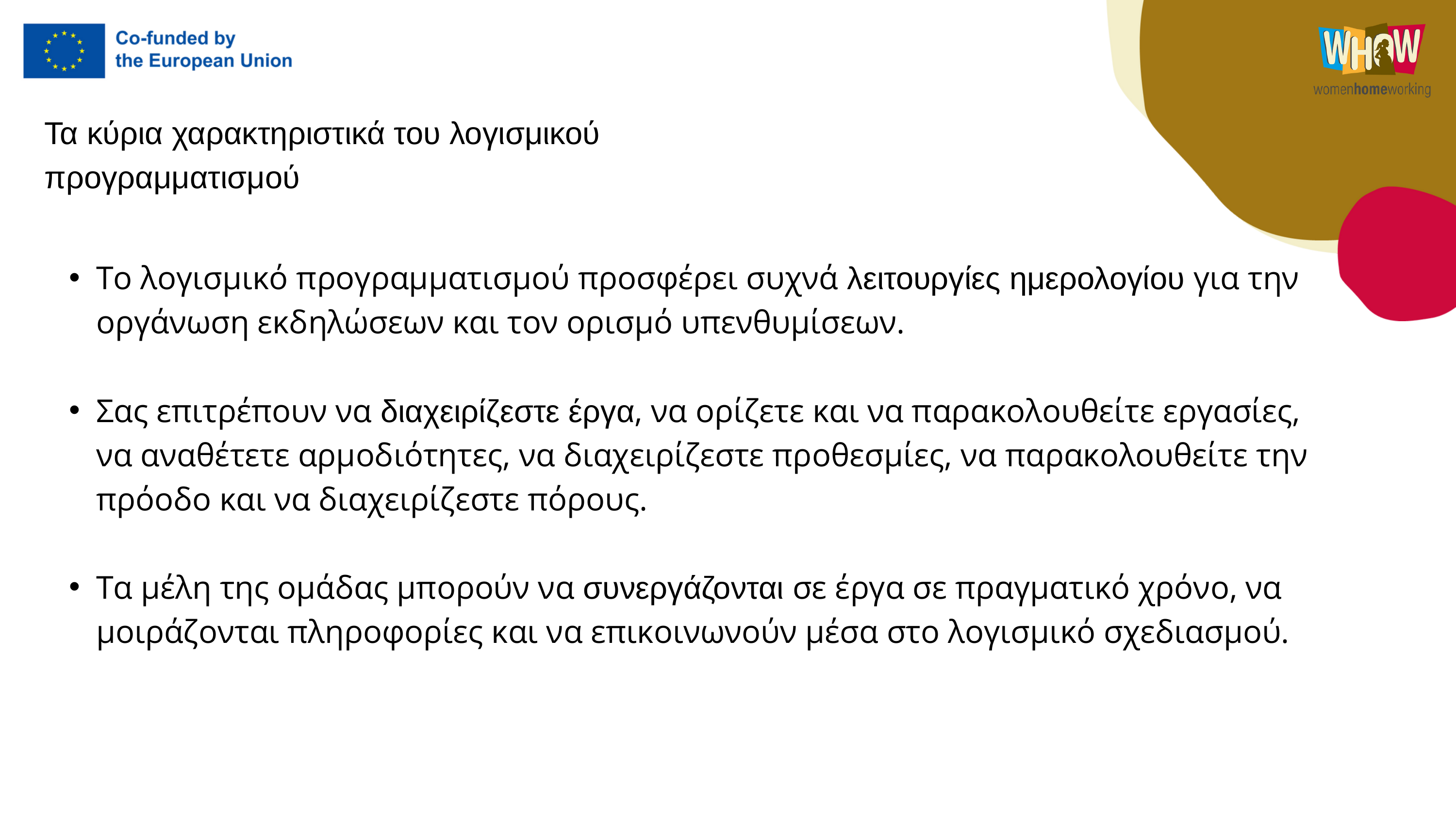

Τα κύρια χαρακτηριστικά του λογισμικού προγραμματισμού
Το λογισμικό προγραμματισμού προσφέρει συχνά λειτουργίες ημερολογίου για την οργάνωση εκδηλώσεων και τον ορισμό υπενθυμίσεων.

Σας επιτρέπουν να διαχειρίζεστε έργα, να ορίζετε και να παρακολουθείτε εργασίες, να αναθέτετε αρμοδιότητες, να διαχειρίζεστε προθεσμίες, να παρακολουθείτε την πρόοδο και να διαχειρίζεστε πόρους.

Τα μέλη της ομάδας μπορούν να συνεργάζονται σε έργα σε πραγματικό χρόνο, να μοιράζονται πληροφορίες και να επικοινωνούν μέσα στο λογισμικό σχεδιασμού.